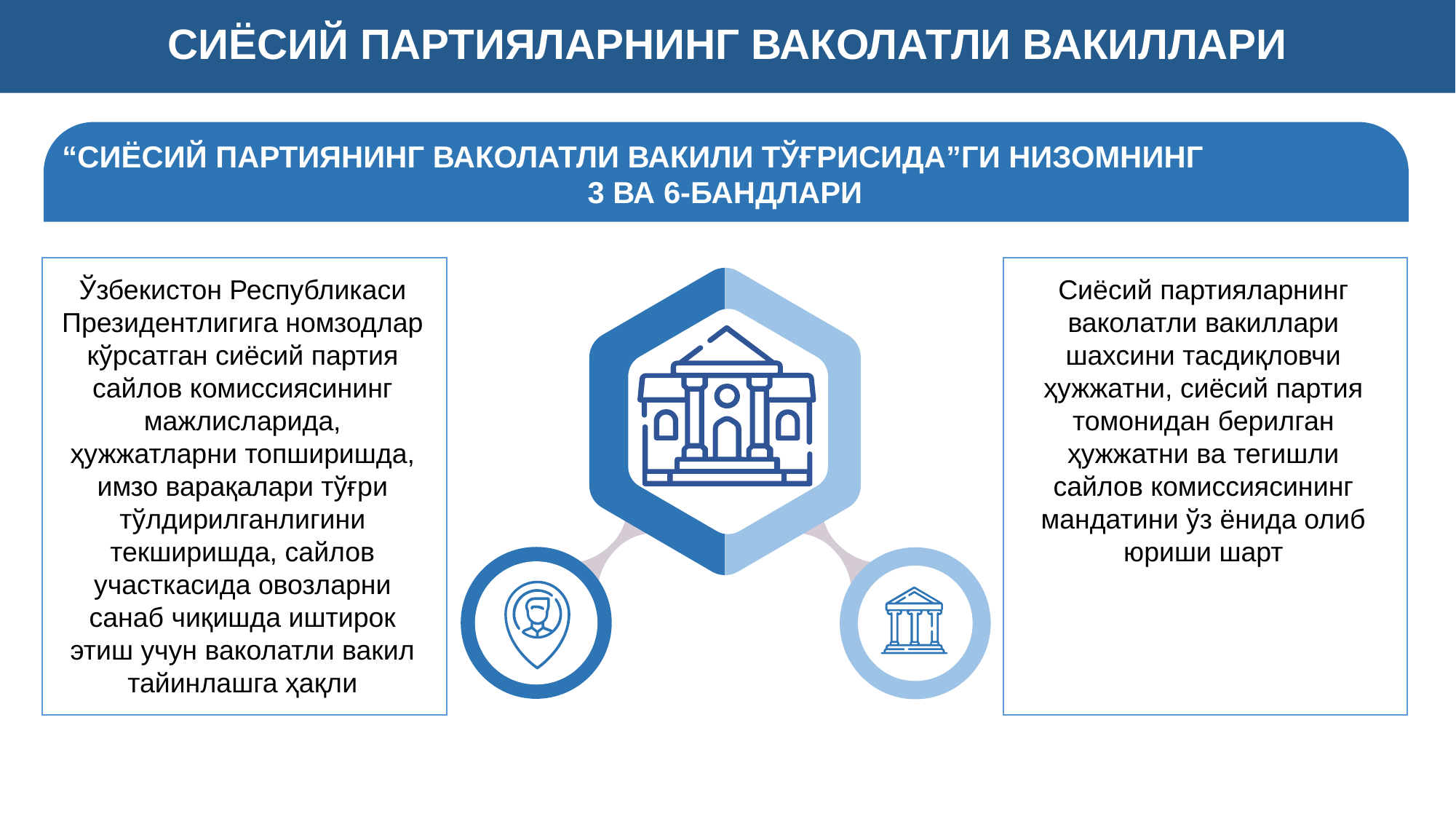

СИЁСИЙ ПАРТИЯЛАРНИНГ ВАКОЛАТЛИ ВАКИЛЛАРИ

“СИЁСИЙ ПАРТИЯНИНГ ВАКОЛАТЛИ ВАКИЛИ ТЎҒРИСИДА”ГИ НИЗОМНИНГ                       3 ВА 6-БАНДЛАРИ

Ўзбекистон Республикаси Президентлигига номзодлар кўрсатган сиёсий партия сайлов комиссиясининг мажлисларида, ҳужжатларни топширишда, имзо варақалари тўғри тўлдирилганлигини текширишда, сайлов участкасида овозларни санаб чиқишда иштирок этиш учун ваколатли вакил тайинлашга ҳақли
Сиёсий партияларнинг ваколатли вакиллари шахсини тасдиқловчи ҳужжатни, сиёсий партия томонидан берилган ҳужжатни ва тегишли сайлов комиссиясининг мандатини ўз ёнида олиб юриши шарт